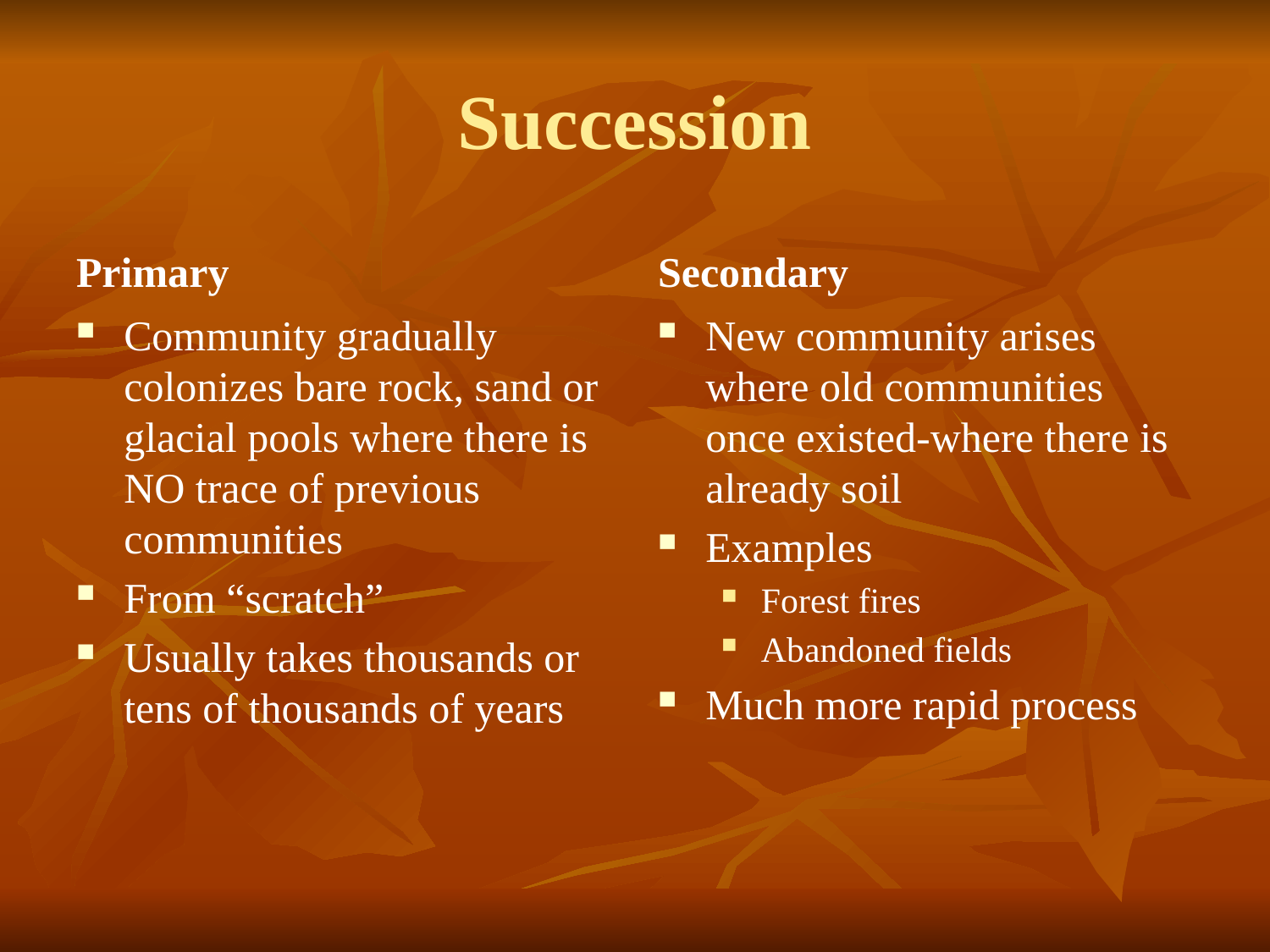

Succession
Primary
Secondary
Community gradually colonizes bare rock, sand or glacial pools where there is NO trace of previous communities
From “scratch”
Usually takes thousands or tens of thousands of years
New community arises where old communities once existed-where there is already soil
Examples
Forest fires
Abandoned fields
Much more rapid process